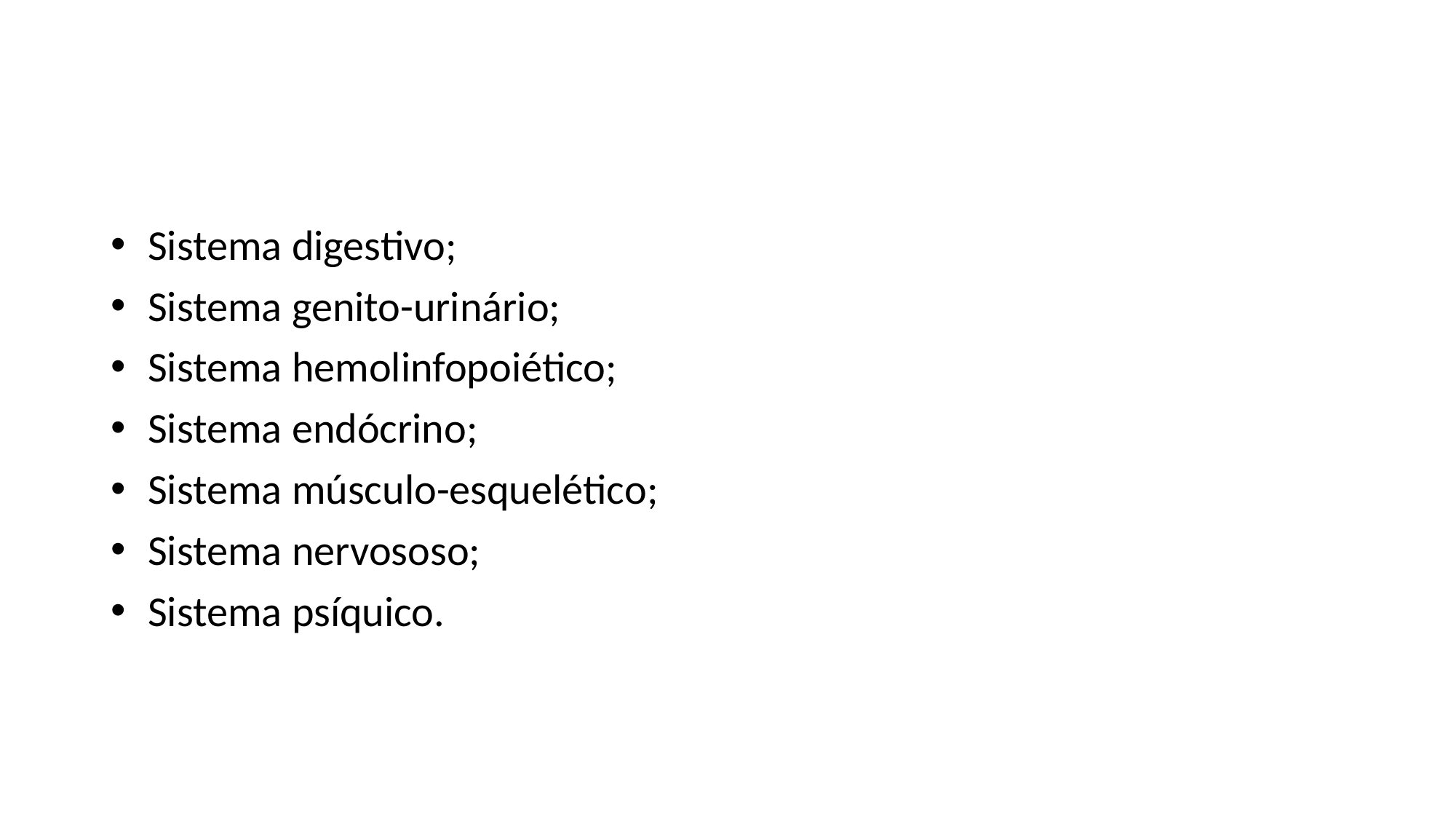

#
 Sistema digestivo;
 Sistema genito-urinário;
 Sistema hemolinfopoiético;
 Sistema endócrino;
 Sistema músculo-esquelético;
 Sistema nervososo;
 Sistema psíquico.